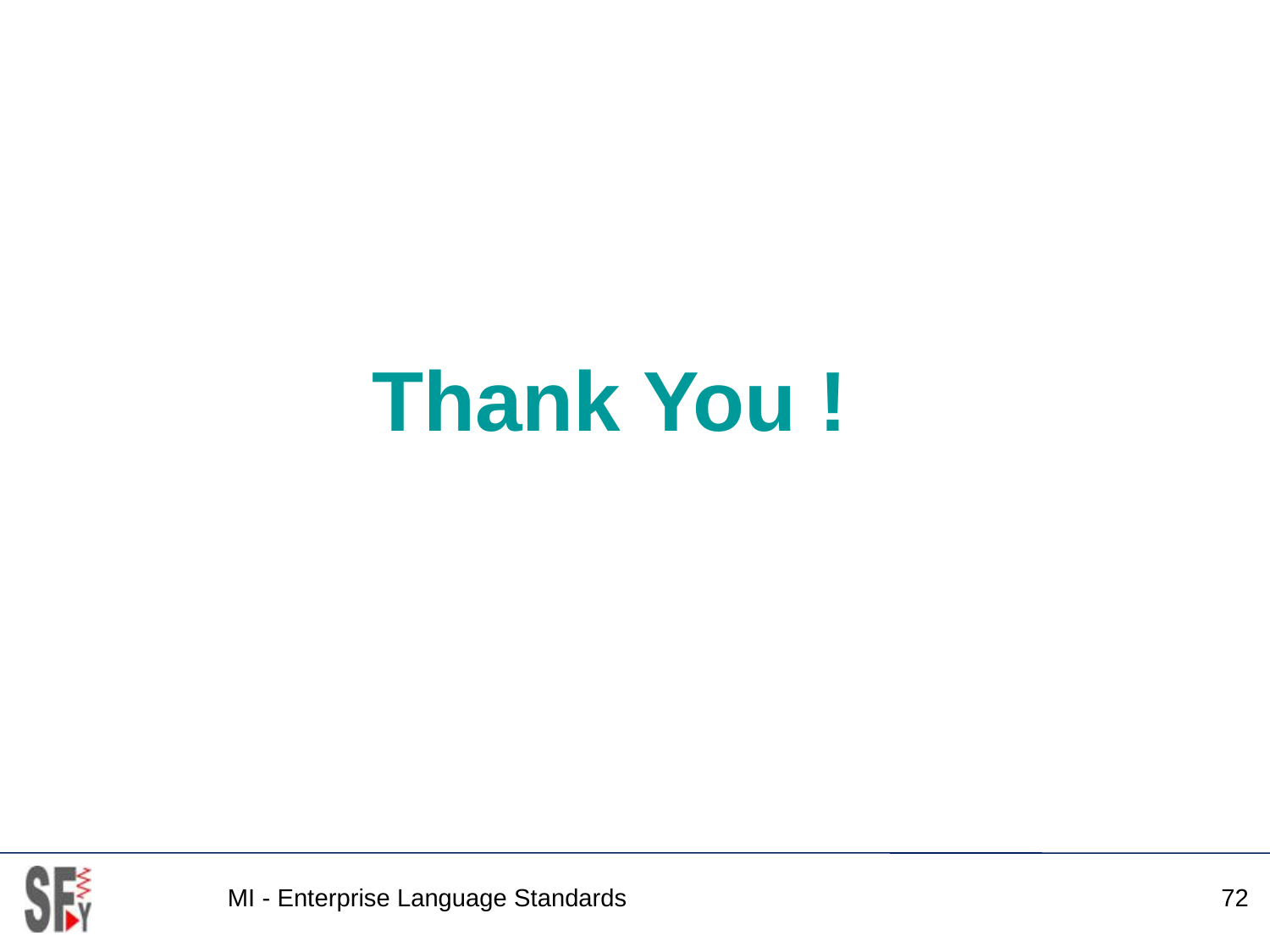

Thank You !
MI - Enterprise Language Standards
72